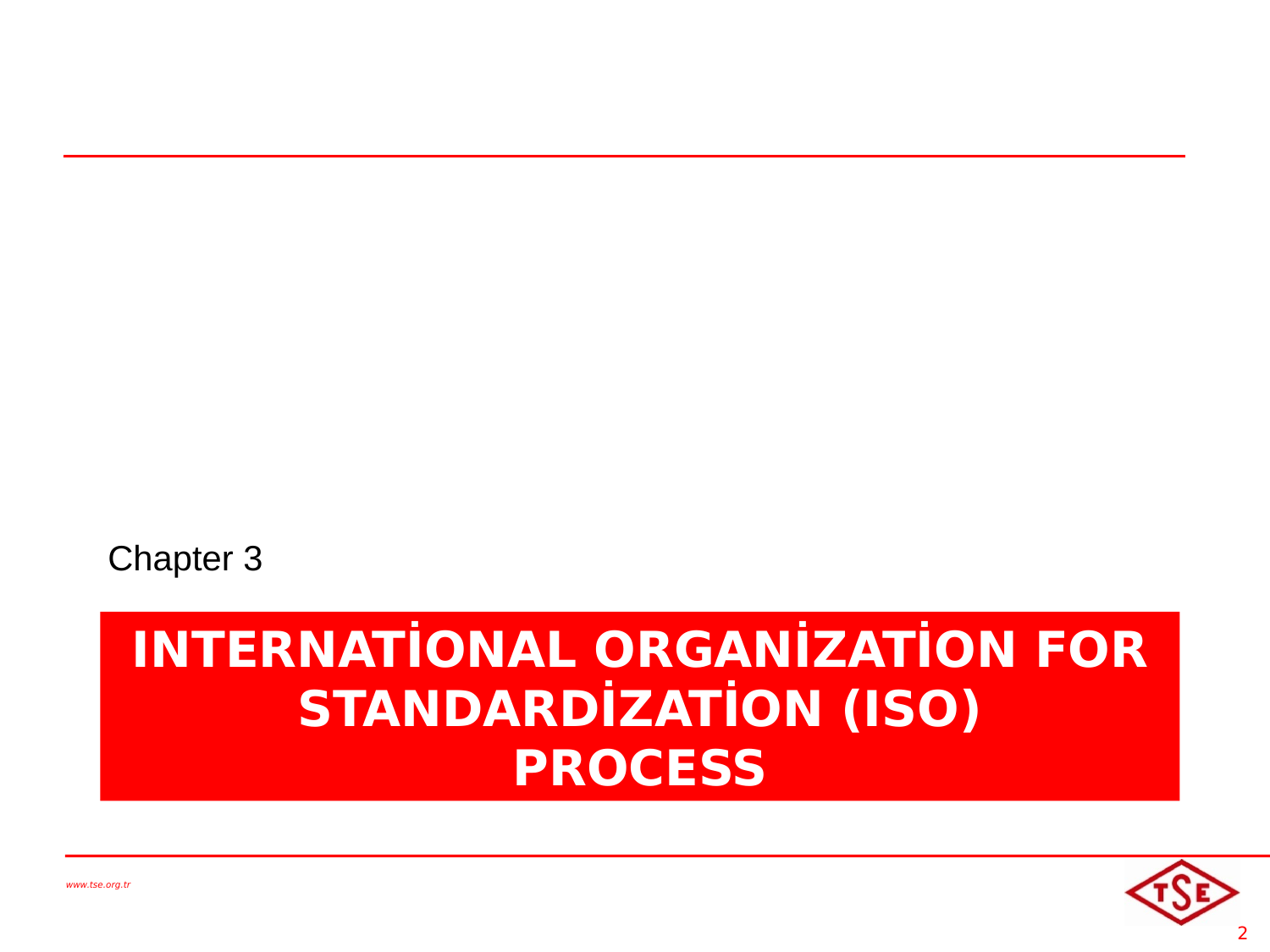

Chapter 3
# International Organization for Standardization (ISO) process

www.tse.org.tr
2